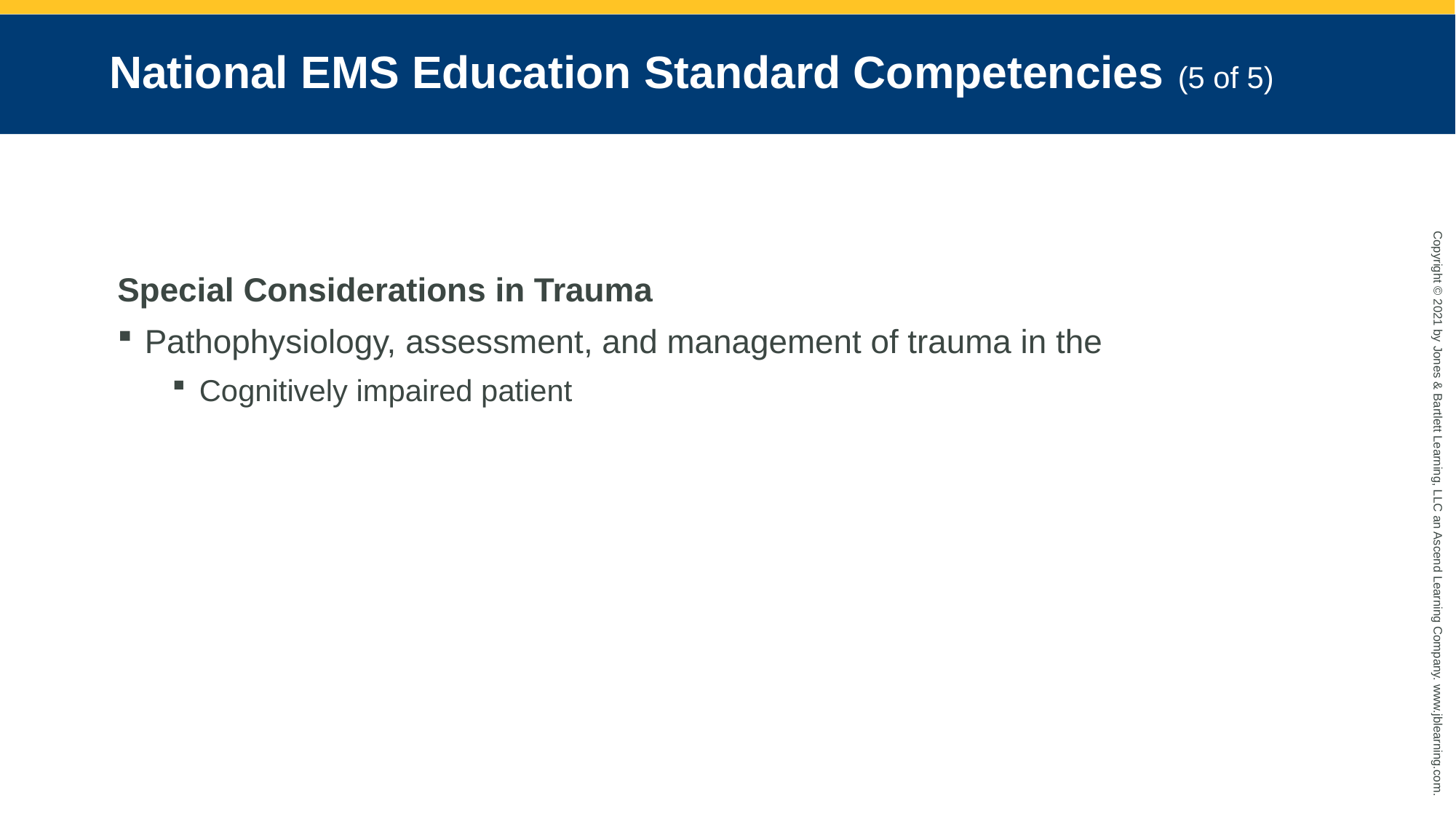

# National EMS Education Standard Competencies (5 of 5)
Special Considerations in Trauma
Pathophysiology, assessment, and management of trauma in the
Cognitively impaired patient